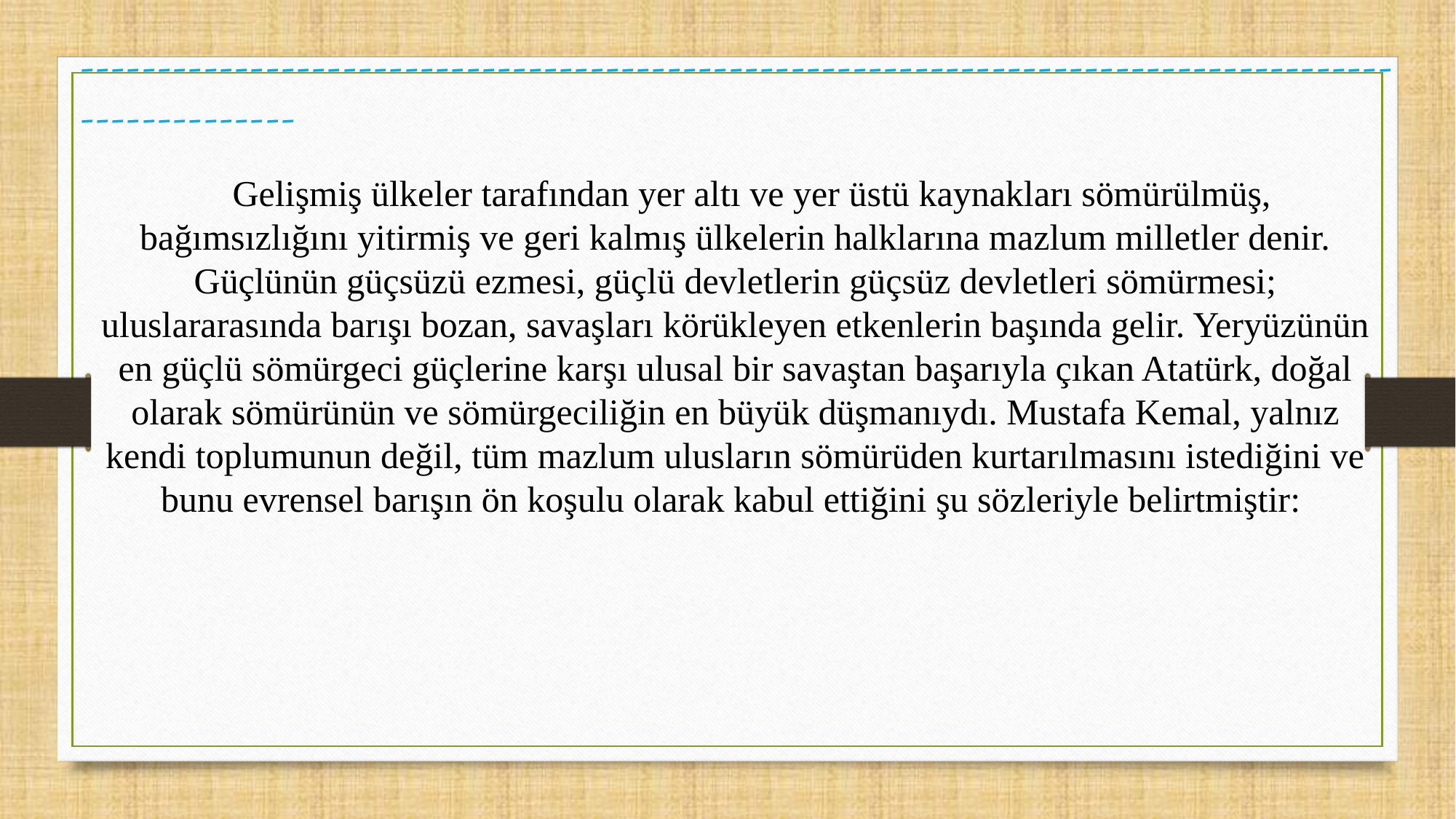

# ---------------------------------------------------------------------------------------------------
    Gelişmiş ülkeler tarafından yer altı ve yer üstü kaynakları sömürülmüş, bağımsızlığını yitirmiş ve geri kalmış ülkelerin halklarına mazlum milletler denir. Güçlünün güçsüzü ezmesi, güçlü devletlerin güçsüz devletleri sömürmesi; uluslararasında barışı bozan, savaşları körükleyen etkenlerin başında gelir. Yeryüzünün en güçlü sömürgeci güçlerine karşı ulusal bir savaştan başarıyla çıkan Atatürk, doğal olarak sömürünün ve sömürgeciliğin en büyük düşmanıydı. Mustafa Kemal, yalnız kendi toplumunun değil, tüm mazlum ulusların sömürüden kurtarılmasını istediğini ve bunu evrensel barışın ön koşulu olarak kabul ettiğini şu sözleriyle belirtmiştir: